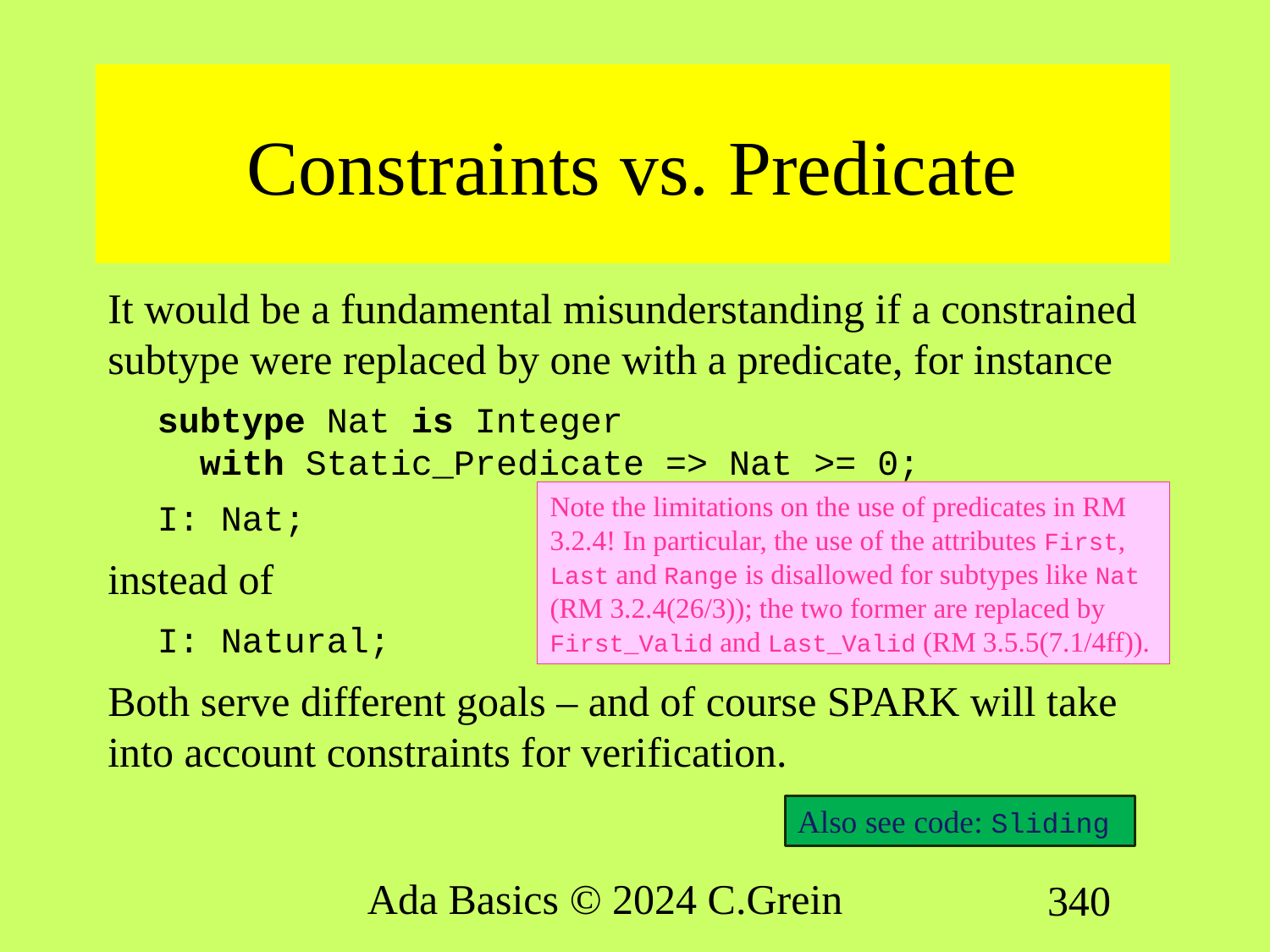

# Constraints vs. Predicate
It would be a fundamental misunderstanding if a constrained subtype were replaced by one with a predicate, for instance
subtype Nat is Integer
  with Static_Predicate => Nat >= 0;
I: Nat;
instead of
I: Natural;
Both serve different goals – and of course SPARK will take into account constraints for verification.
Note the limitations on the use of predicates in RM 3.2.4! In particular, the use of the attributes First, Last and Range is disallowed for subtypes like Nat (RM 3.2.4(26/3)); the two former are replaced by First_Valid and Last_Valid (RM 3.5.5(7.1/4ff)).
Also see code: Sliding
Ada Basics © 2024 C.Grein
340